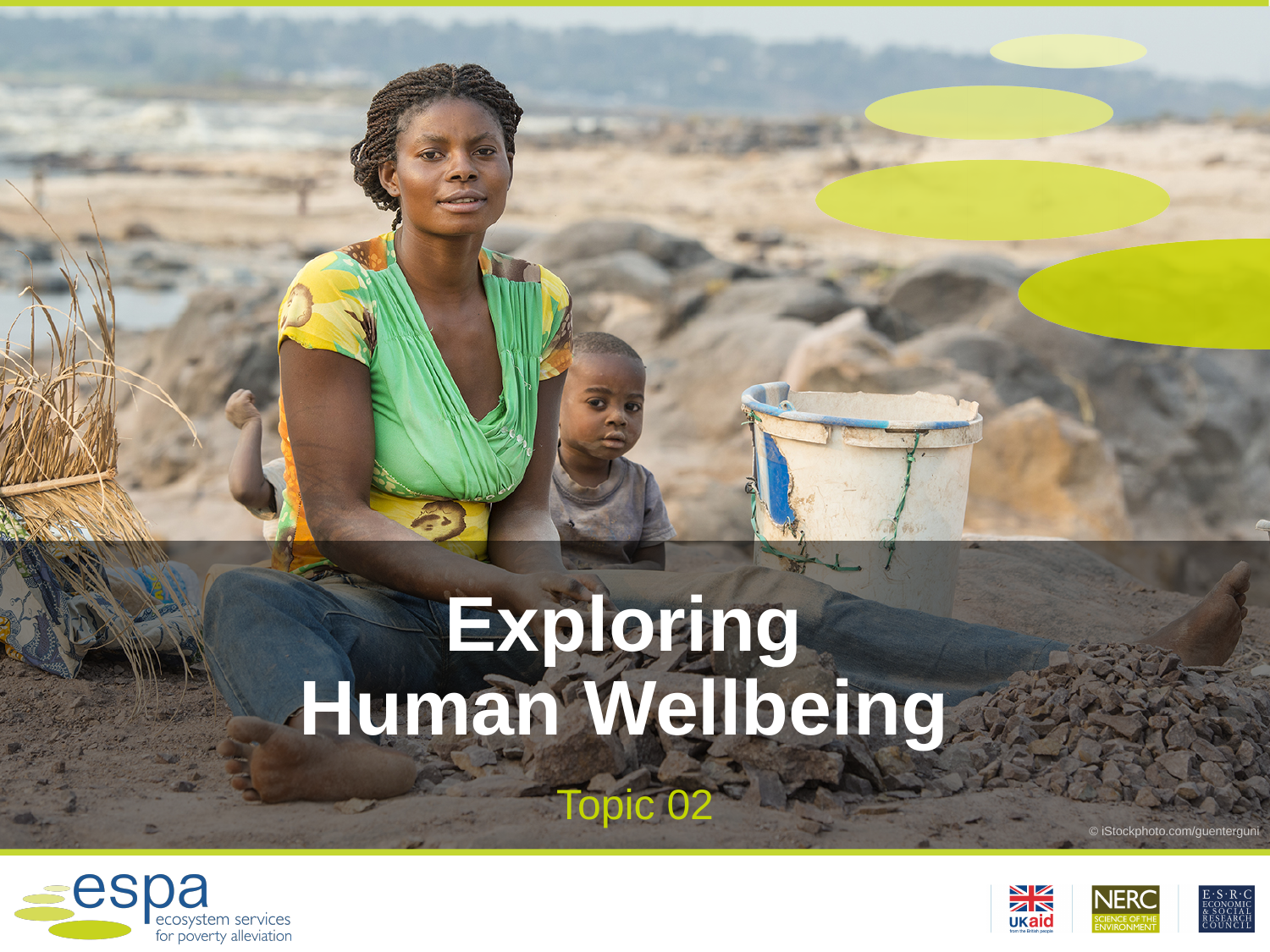

# Exploring Human Wellbeing
Topic 02
© iStockphoto.com/guenterguni